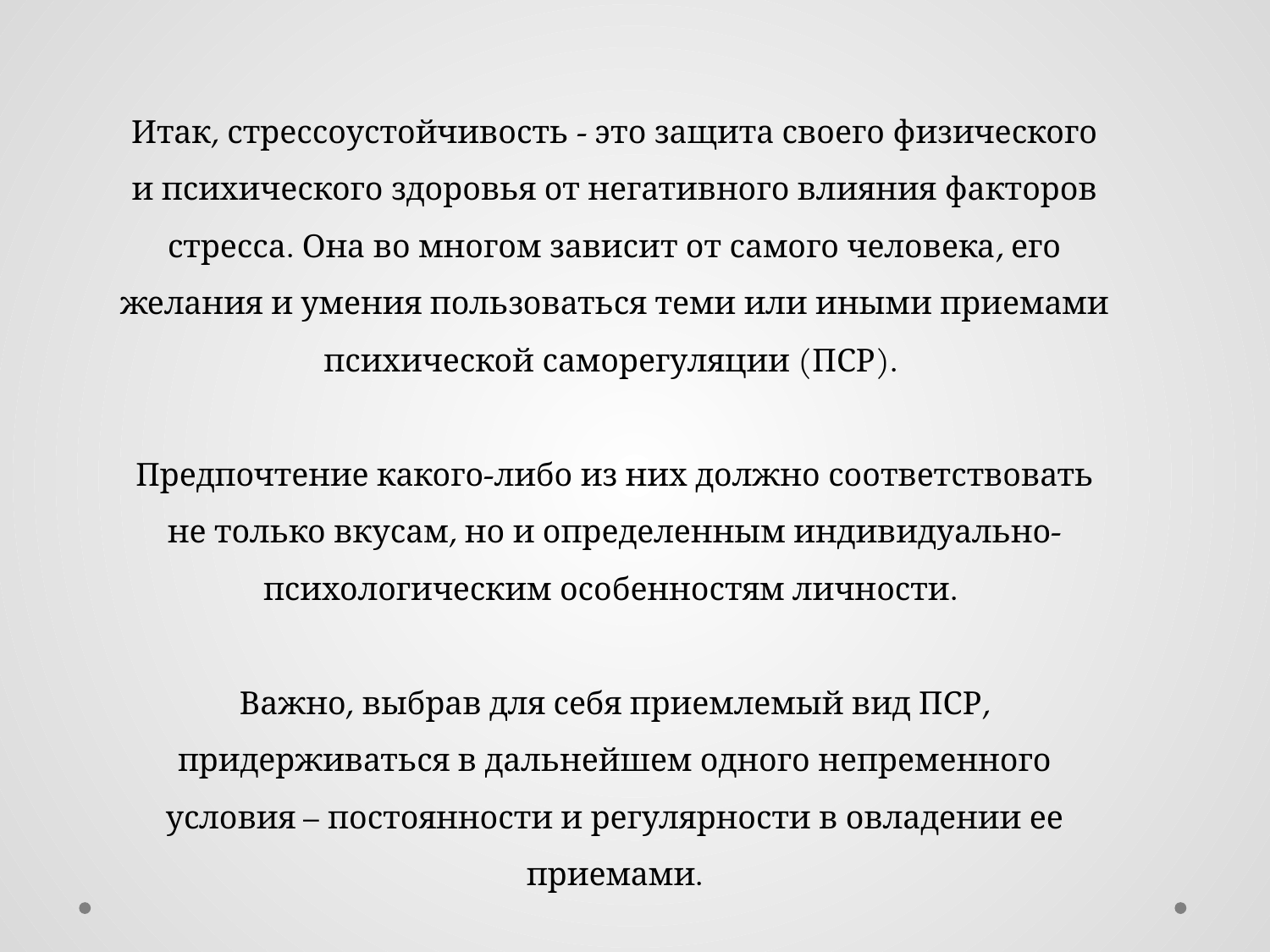

Итак, стрессоустойчивость - это защита своего физического и психического здоровья от негативного влияния факторов стресса. Она во многом зависит от самого человека, его желания и умения пользоваться теми или иными приемами психической саморегуляции (ПСР).

Предпочтение какого-либо из них должно соответствовать не только вкусам, но и определенным индивидуально-психологическим особенностям личности.

Важно, выбрав для себя приемлемый вид ПСР, придерживаться в дальнейшем одного непременного условия – постоянности и регулярности в овладении ее приемами.